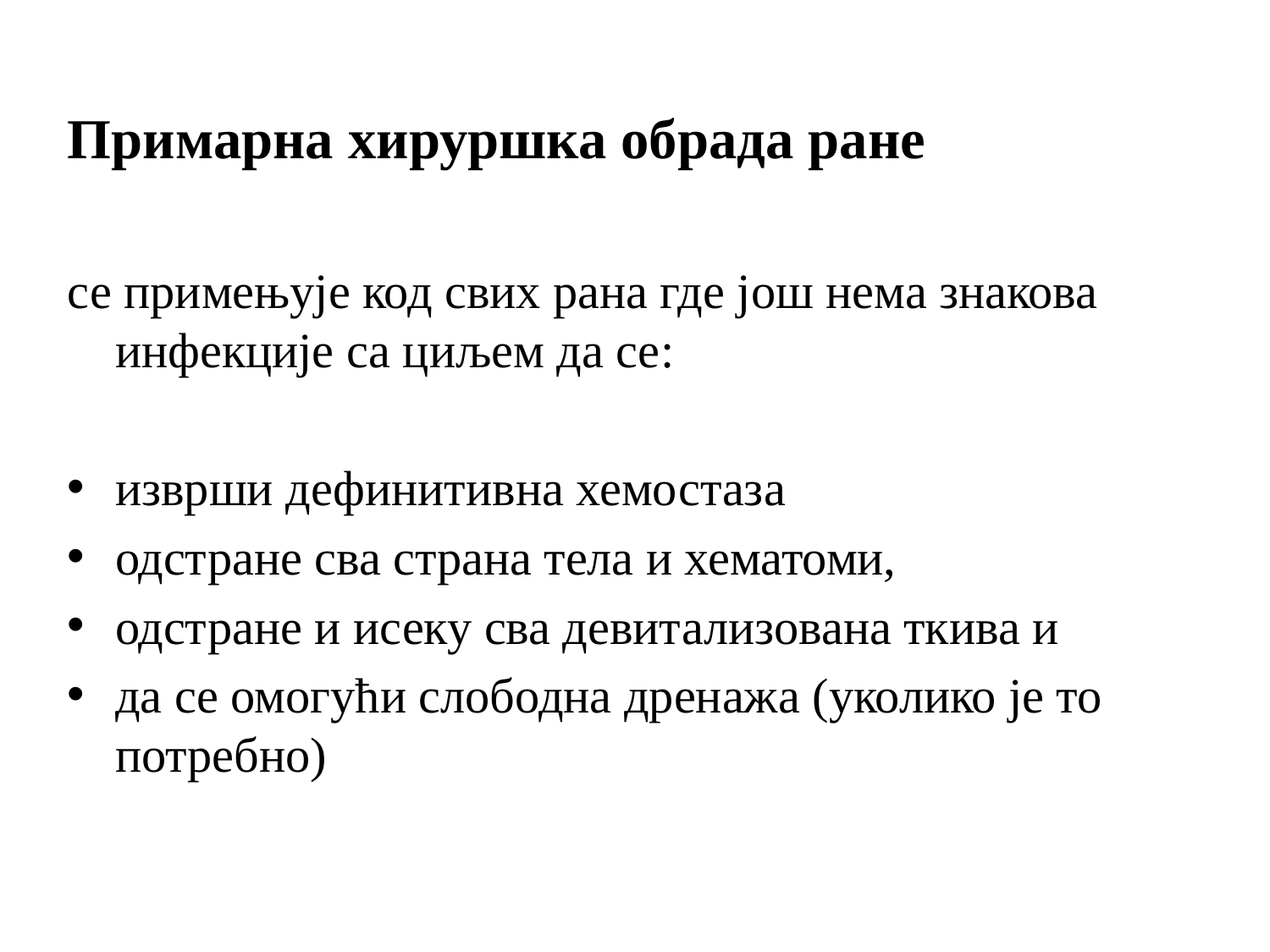

# Примарна хируршка обрада ране

се примењује код свих рана где још нема знакова инфекције са циљем да се:

изврши дефинитивна хемостаза
одстране сва страна тела и хематоми,
одстране и исеку сва девитализована ткива и
да се омогући слободна дренажа (уколико је то потребно)